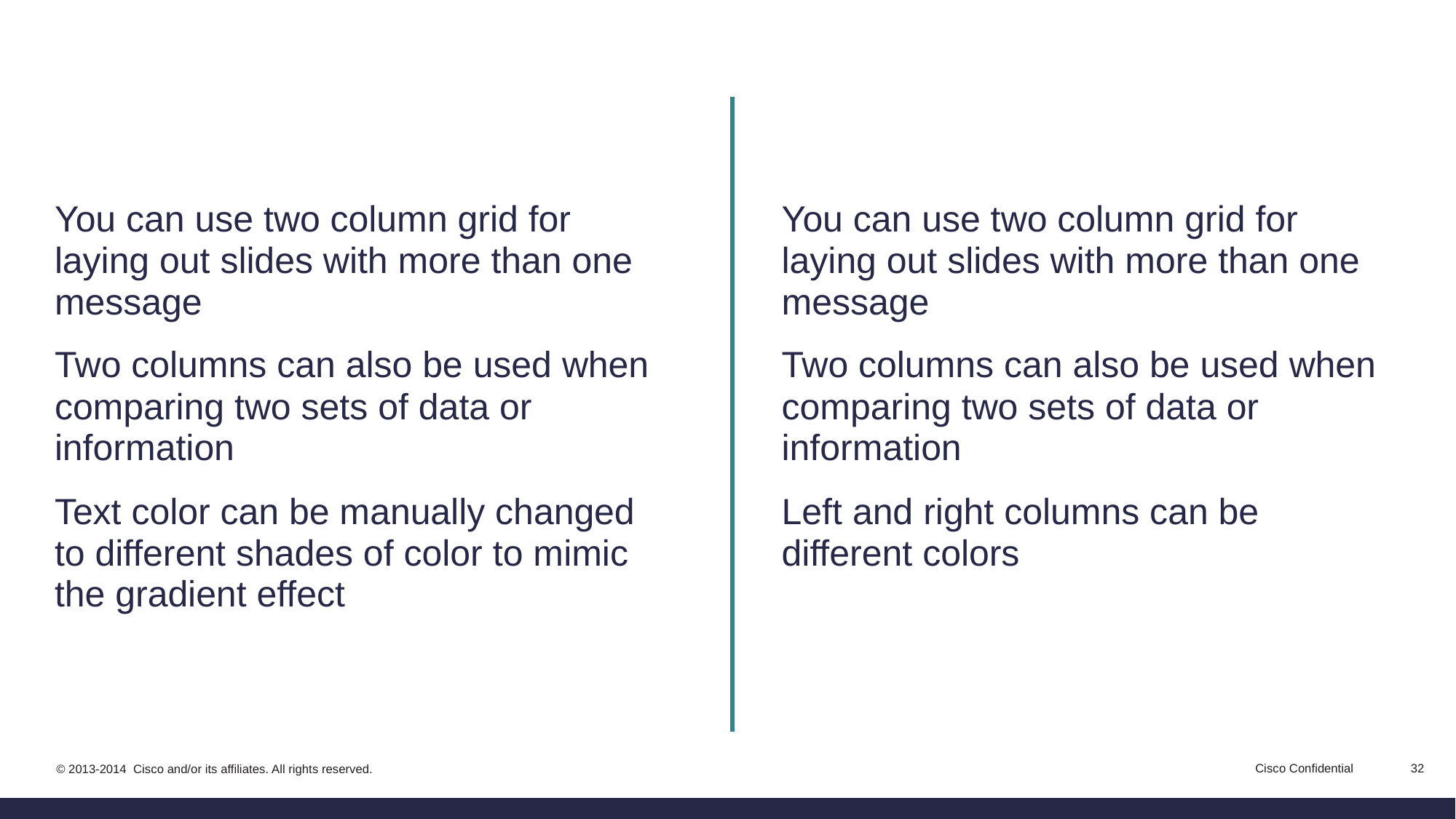

#

You can use two column grid for laying out slides with more than one message
Two columns can also be used when comparing two sets of data or information
Text color can be manually changed to different shades of color to mimic the gradient effect
You can use two column grid for laying out slides with more than one message
Two columns can also be used when comparing two sets of data or information
Left and right columns can be different colors